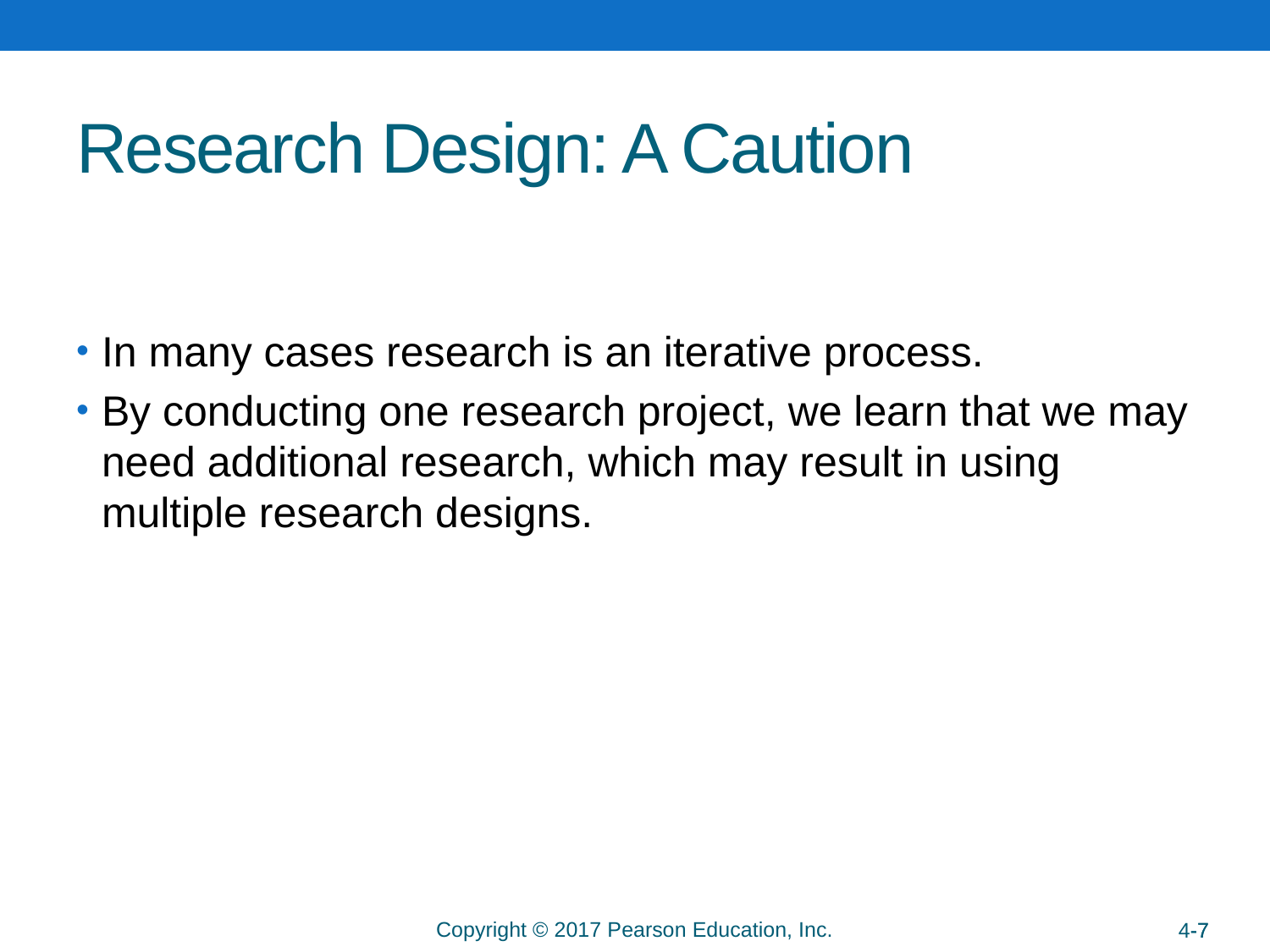

# Research Design: A Caution
In many cases research is an iterative process.
By conducting one research project, we learn that we may need additional research, which may result in using multiple research designs.